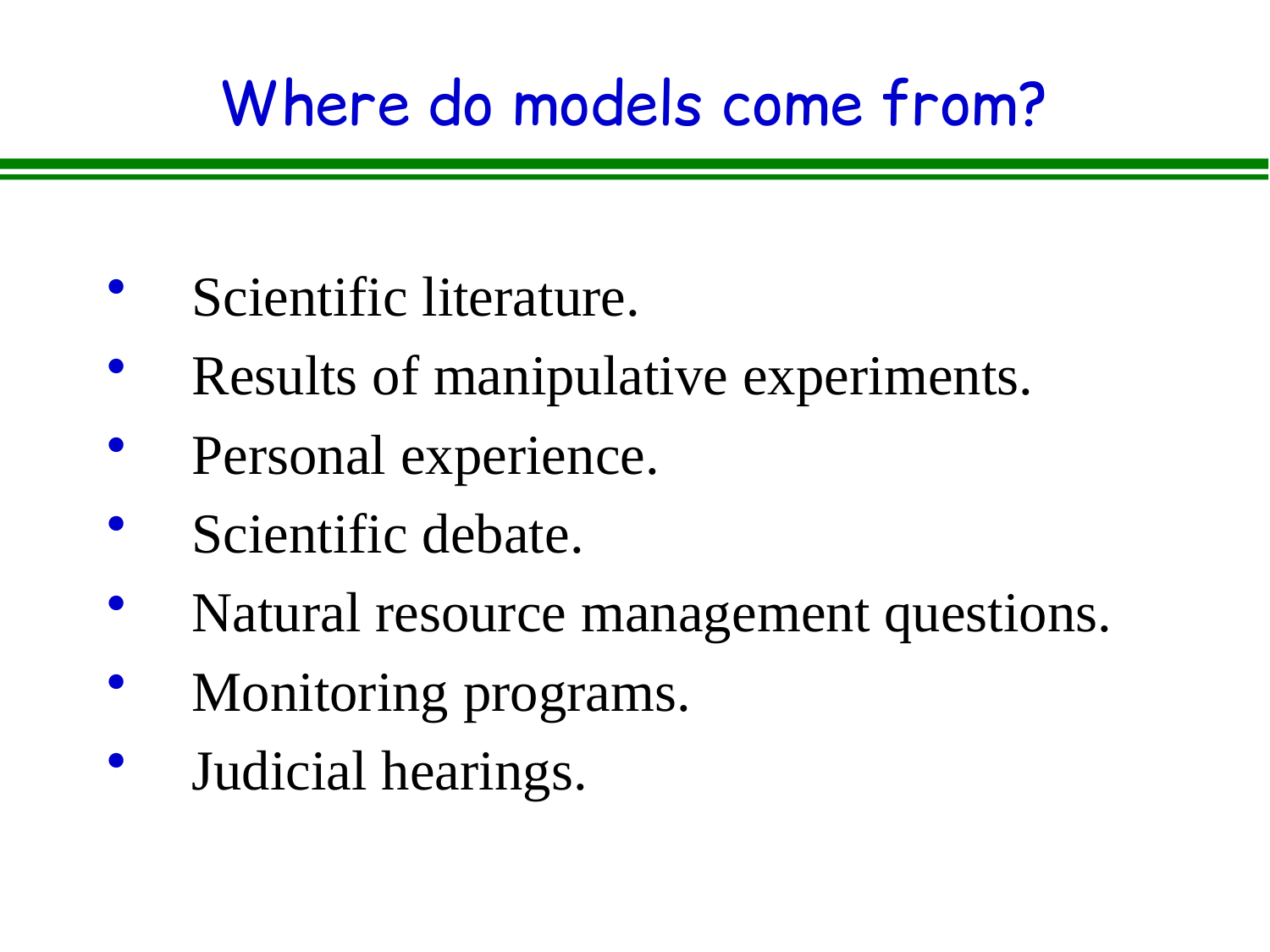

# Where do models come from?
Scientific literature.
Results of manipulative experiments.
Personal experience.
Scientific debate.
Natural resource management questions.
Monitoring programs.
Judicial hearings.